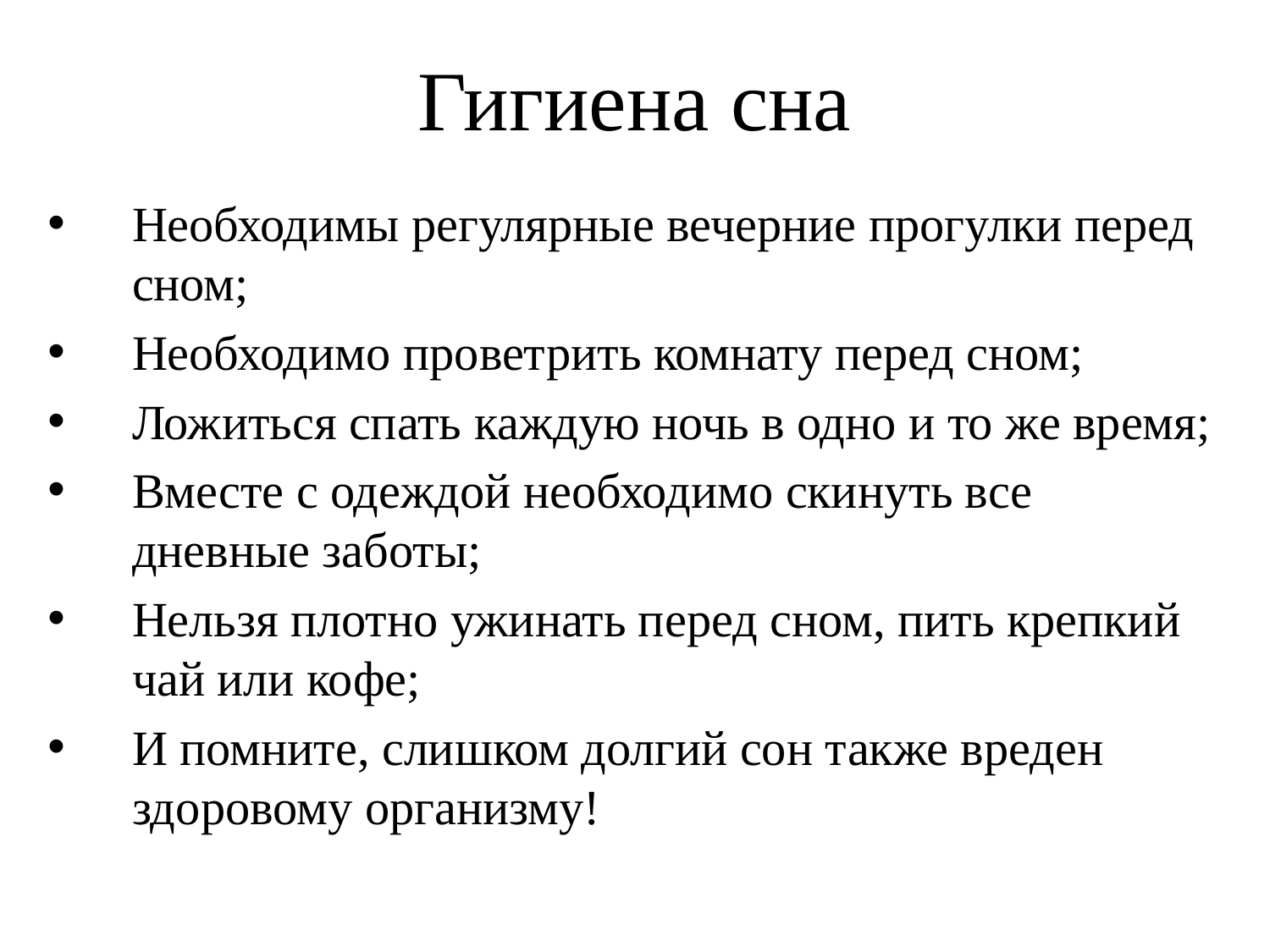

# Гигиена сна
Необходимы регулярные вечерние прогулки перед сном;
Необходимо проветрить комнату перед сном;
Ложиться спать каждую ночь в одно и то же время;
Вместе с одеждой необходимо скинуть все дневные заботы;
Нельзя плотно ужинать перед сном, пить крепкий чай или кофе;
И помните, слишком долгий сон также вреден здоровому организму!